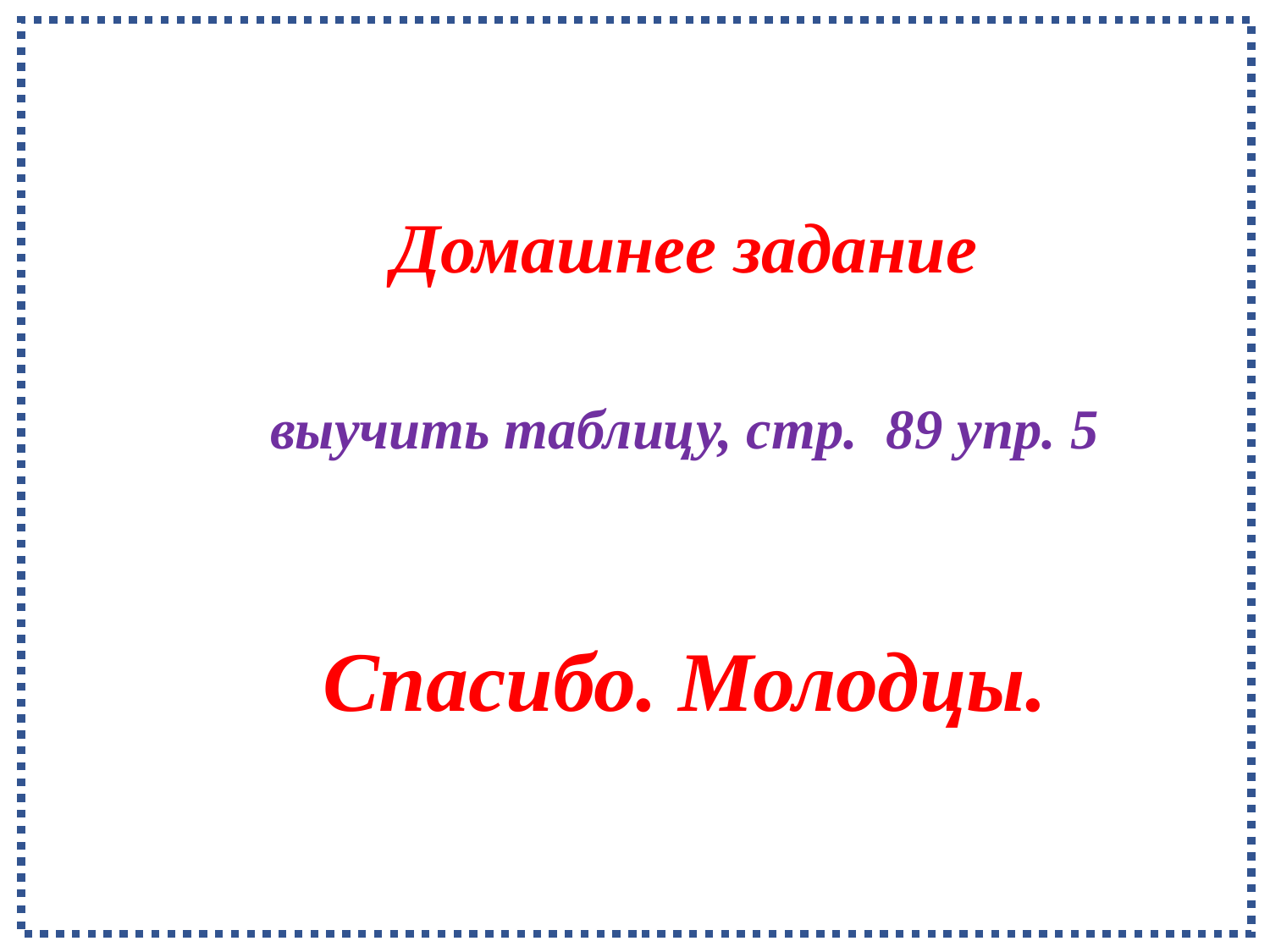

Домашнее задание

выучить таблицу, стр.  89 упр. 5
Спасибо. Молодцы.